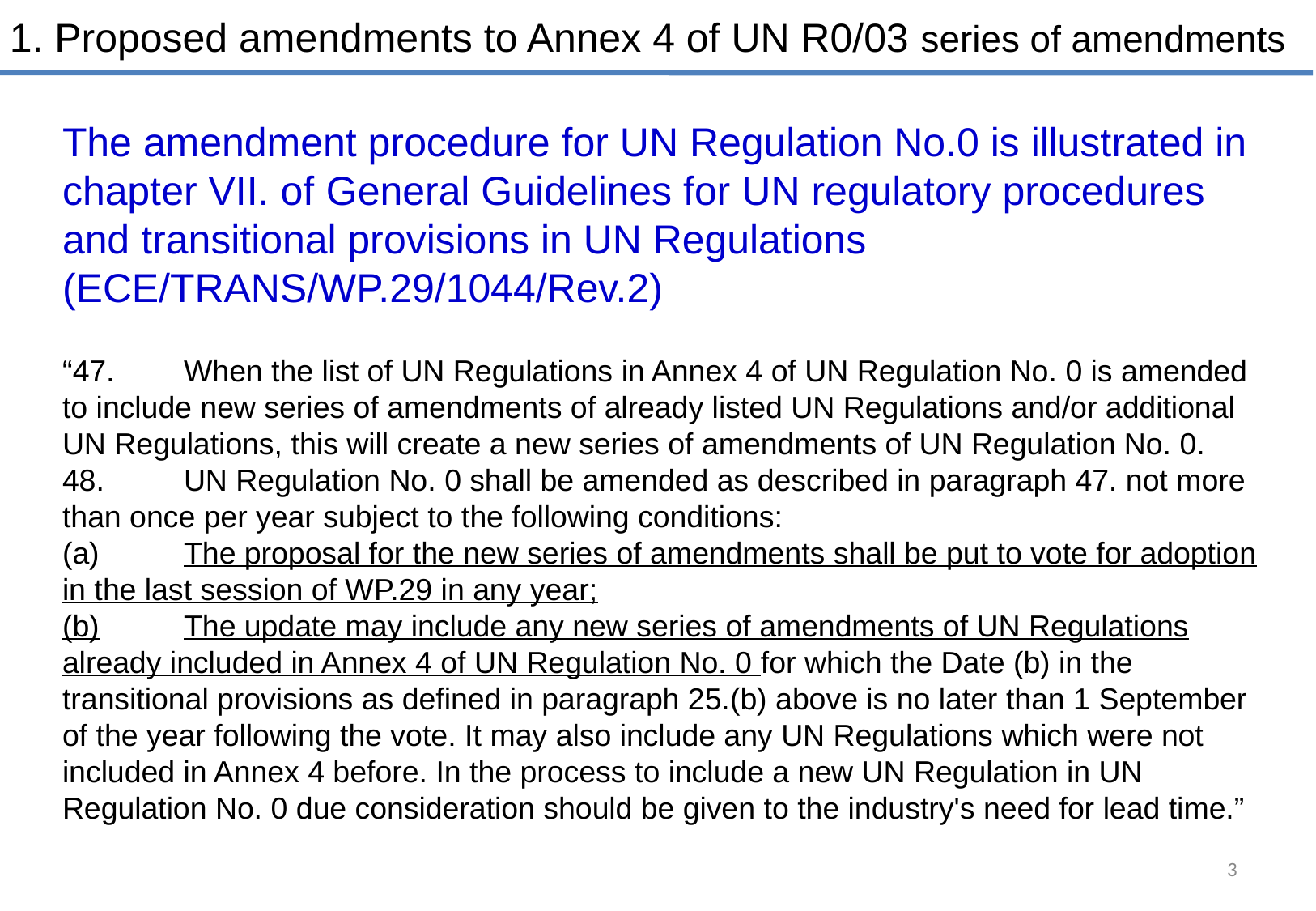

1. Proposed amendments to Annex 4 of UN R0/03 series of amendments

The amendment procedure for UN Regulation No.0 is illustrated in chapter VII. of General Guidelines for UN regulatory procedures and transitional provisions in UN Regulations (ECE/TRANS/WP.29/1044/Rev.2)

“47.	When the list of UN Regulations in Annex 4 of UN Regulation No. 0 is amended to include new series of amendments of already listed UN Regulations and/or additional UN Regulations, this will create a new series of amendments of UN Regulation No. 0.
48.	UN Regulation No. 0 shall be amended as described in paragraph 47. not more than once per year subject to the following conditions:
(a)	The proposal for the new series of amendments shall be put to vote for adoption in the last session of WP.29 in any year;
(b)	The update may include any new series of amendments of UN Regulations already included in Annex 4 of UN Regulation No. 0 for which the Date (b) in the transitional provisions as defined in paragraph 25.(b) above is no later than 1 September of the year following the vote. It may also include any UN Regulations which were not included in Annex 4 before. In the process to include a new UN Regulation in UN Regulation No. 0 due consideration should be given to the industry's need for lead time.”
3